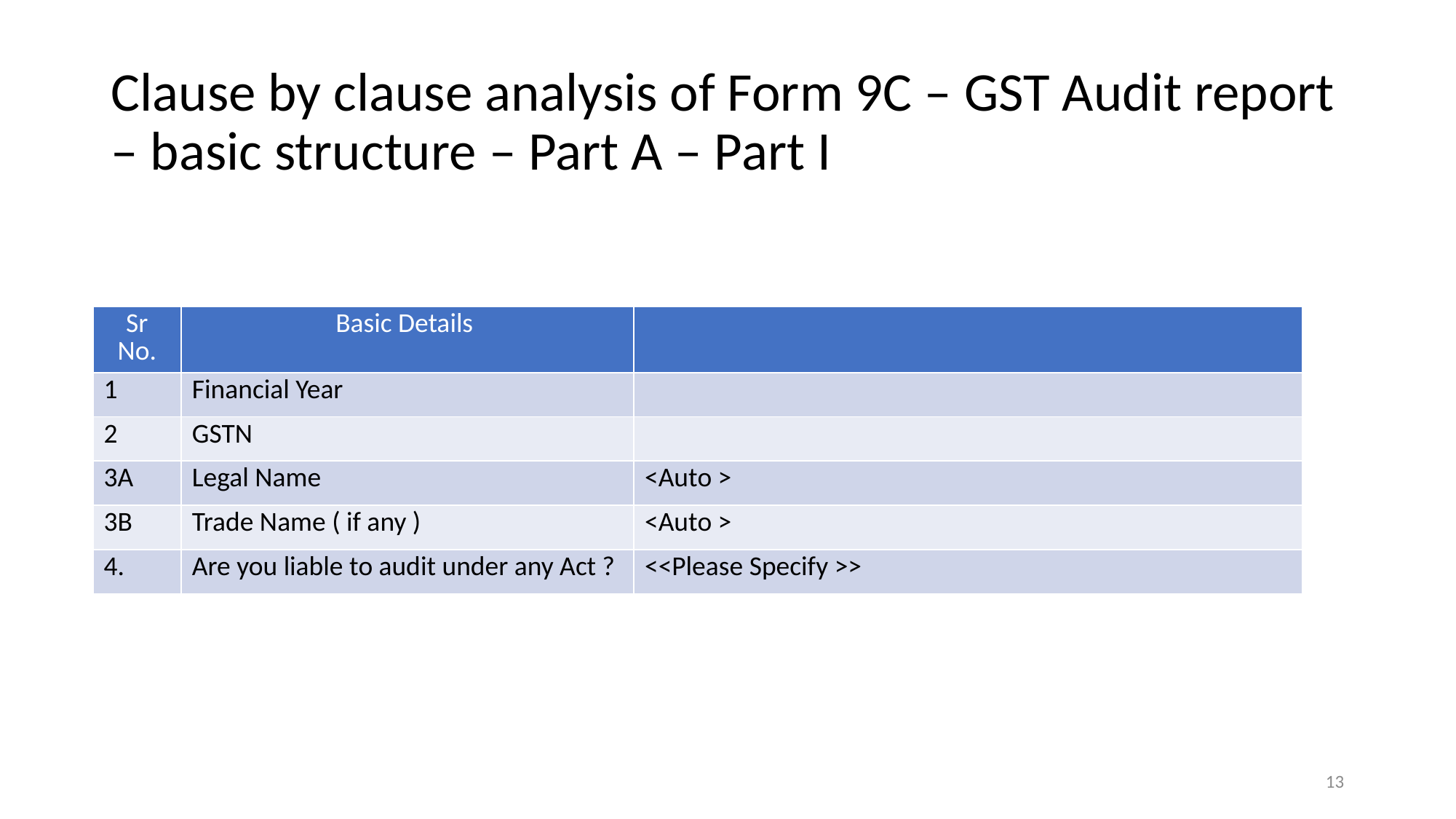

# Clause by clause analysis of Form 9C – GST Audit report – basic structure – Part A – Part I
| Sr No. | Basic Details |  |
| --- | --- | --- |
| 1 | Financial Year |  |
| 2 | GSTN |  |
| 3A | Legal Name | <Auto > |
| 3B | Trade Name ( if any ) | <Auto > |
| 4. | Are you liable to audit under any Act ? | <<Please Specify >> |
13